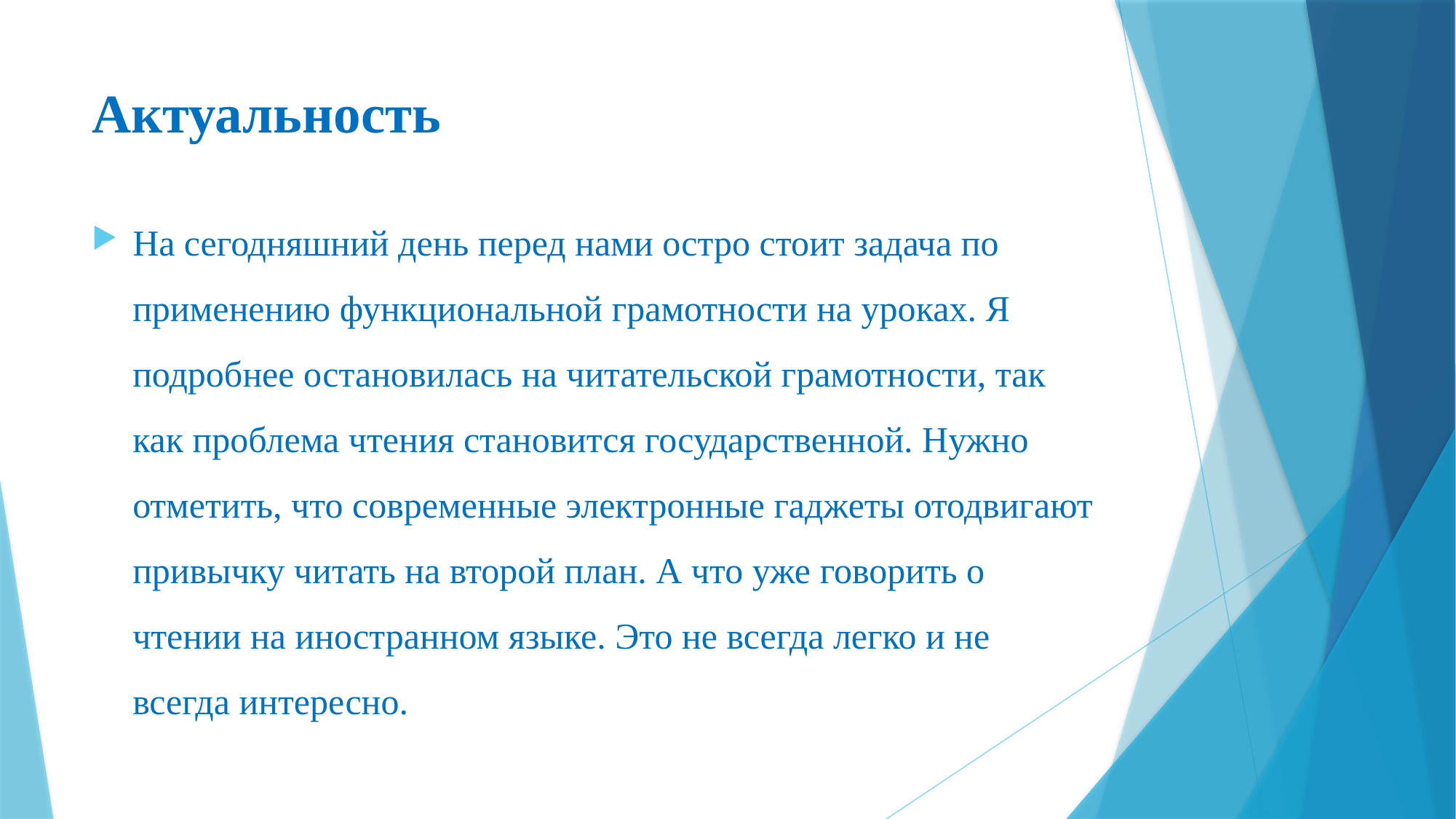

# Актуальность
На сегодняшний день перед нами остро стоит задача по применению функциональной грамотности на уроках. Я подробнее остановилась на читательской грамотности, так как проблема чтения становится государственной. Нужно отметить, что современные электронные гаджеты отодвигают привычку читать на второй план. А что уже говорить о чтении на иностранном языке. Это не всегда легко и не всегда интересно.